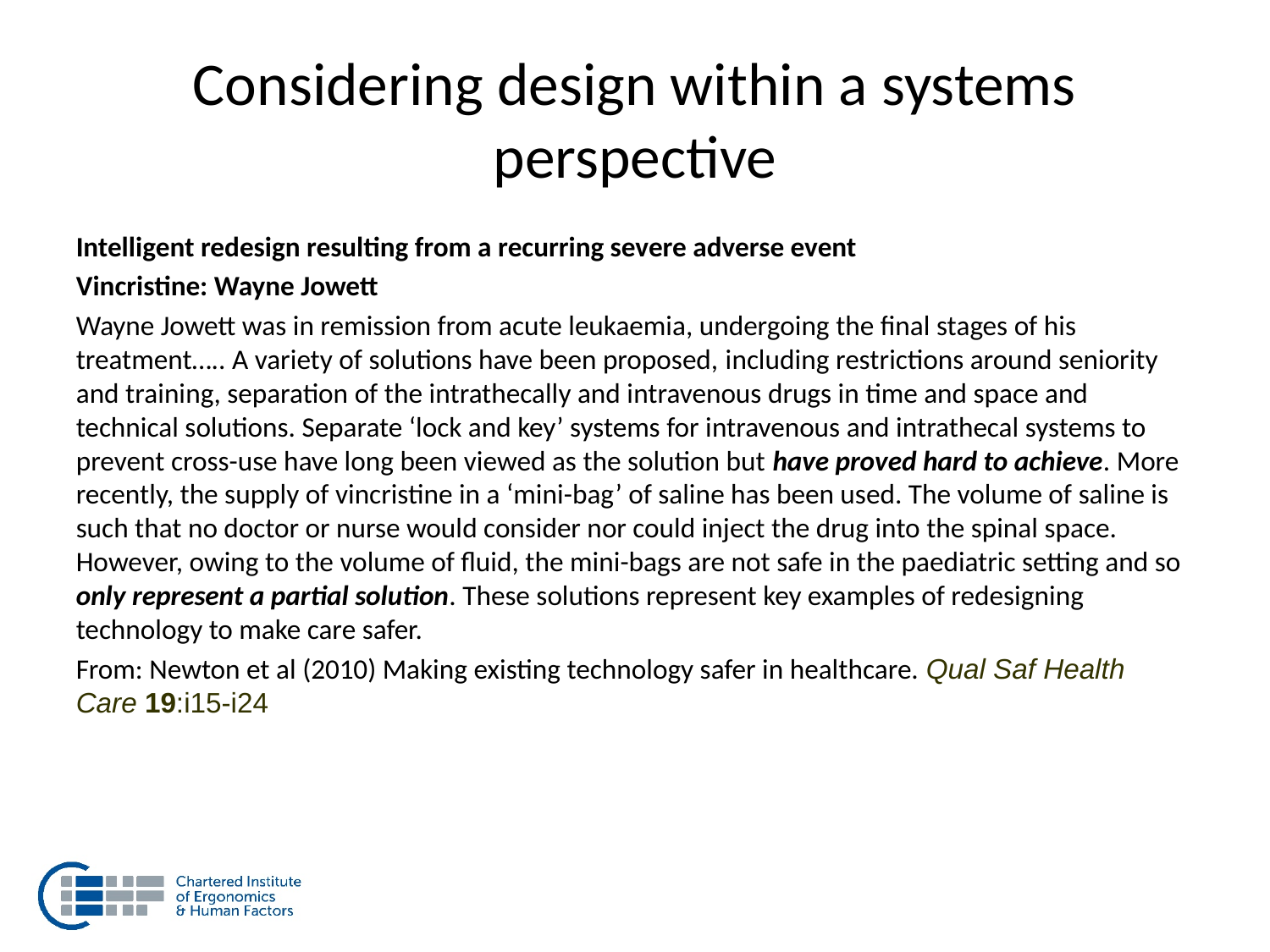

# Considering design within a systems perspective
Intelligent redesign resulting from a recurring severe adverse event
Vincristine: Wayne Jowett
Wayne Jowett was in remission from acute leukaemia, undergoing the final stages of his treatment….. A variety of solutions have been proposed, including restrictions around seniority and training, separation of the intrathecally and intravenous drugs in time and space and technical solutions. Separate ‘lock and key’ systems for intravenous and intrathecal systems to prevent cross-use have long been viewed as the solution but have proved hard to achieve. More recently, the supply of vincristine in a ‘mini-bag’ of saline has been used. The volume of saline is such that no doctor or nurse would consider nor could inject the drug into the spinal space. However, owing to the volume of fluid, the mini-bags are not safe in the paediatric setting and so only represent a partial solution. These solutions represent key examples of redesigning technology to make care safer.
From: Newton et al (2010) Making existing technology safer in healthcare. Qual Saf Health Care 19:i15-i24

Intelligent redesign resulting from a recurring severe adverse event
Vincristine: Wayne Jowett
Wayne Jowett was in remission from acute leukaemia, undergoing the final stages of his treatment….. A variety of solutions have been proposed, including restrictions around seniority and training, separation of the intrathecally and intravenous drugs in time and space and technical solutions. Separate ‘lock and key’ systems for intravenous and intrathecal systems to prevent cross-use have long been viewed as the solution but have proved hard to achieve. More recently, the supply of vincristine in a ‘mini-bag’ of saline has been used. The volume of saline is such that no doctor or nurse would consider nor could inject the drug into the spinal space. However, owing to the volume of fluid, the mini-bags are not safe in the paediatric setting and so only represent a partial solution. These solutions represent key examples of redesigning technology to make care safer.
From: Newton et al (2010) Making existing technology safer in healthcare. Qual Saf Health Care 19:i15-i24